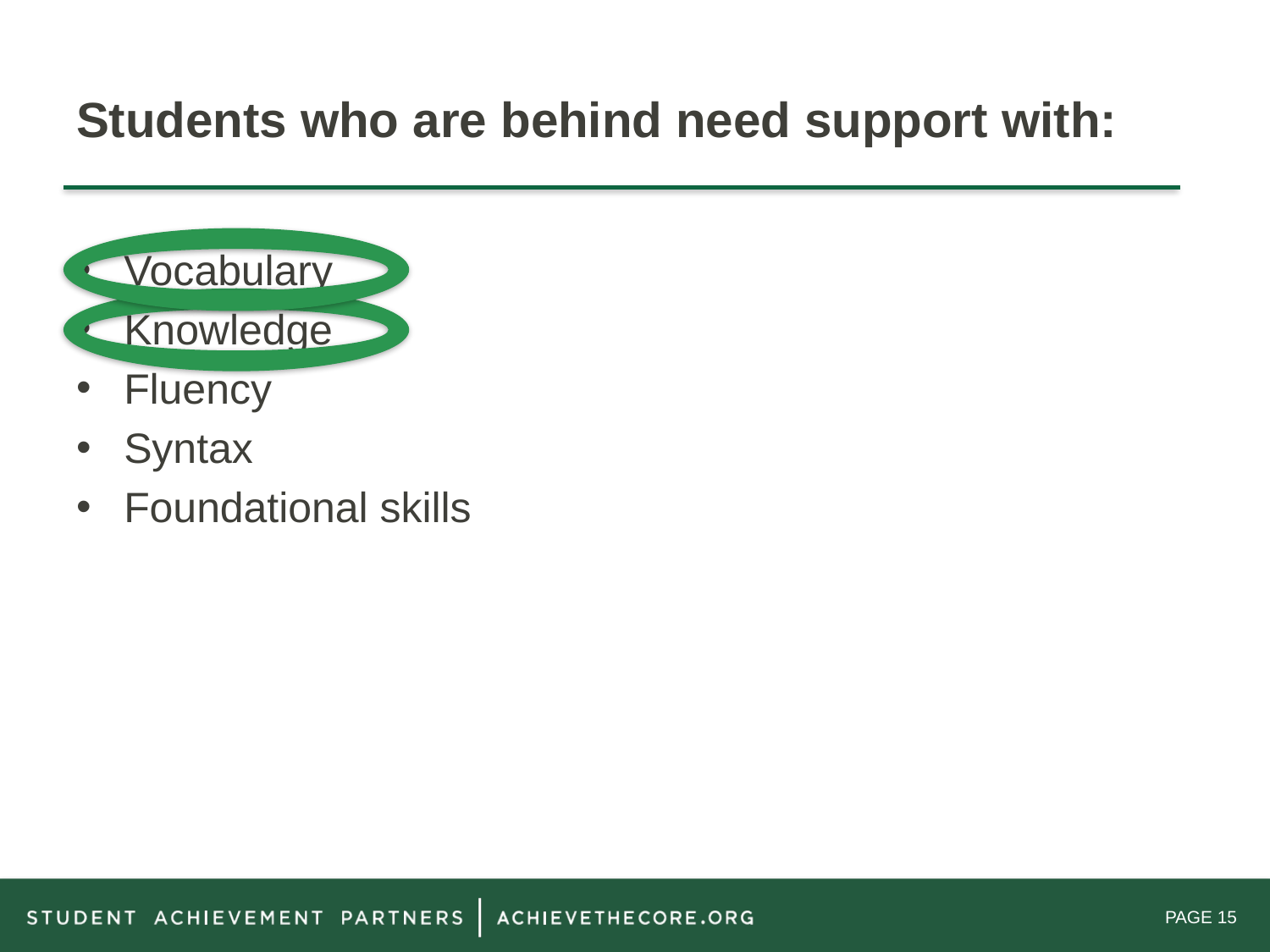

# Students who are behind need support with:

Vocabulary
Knowledge
Fluency
Syntax
Foundational skills